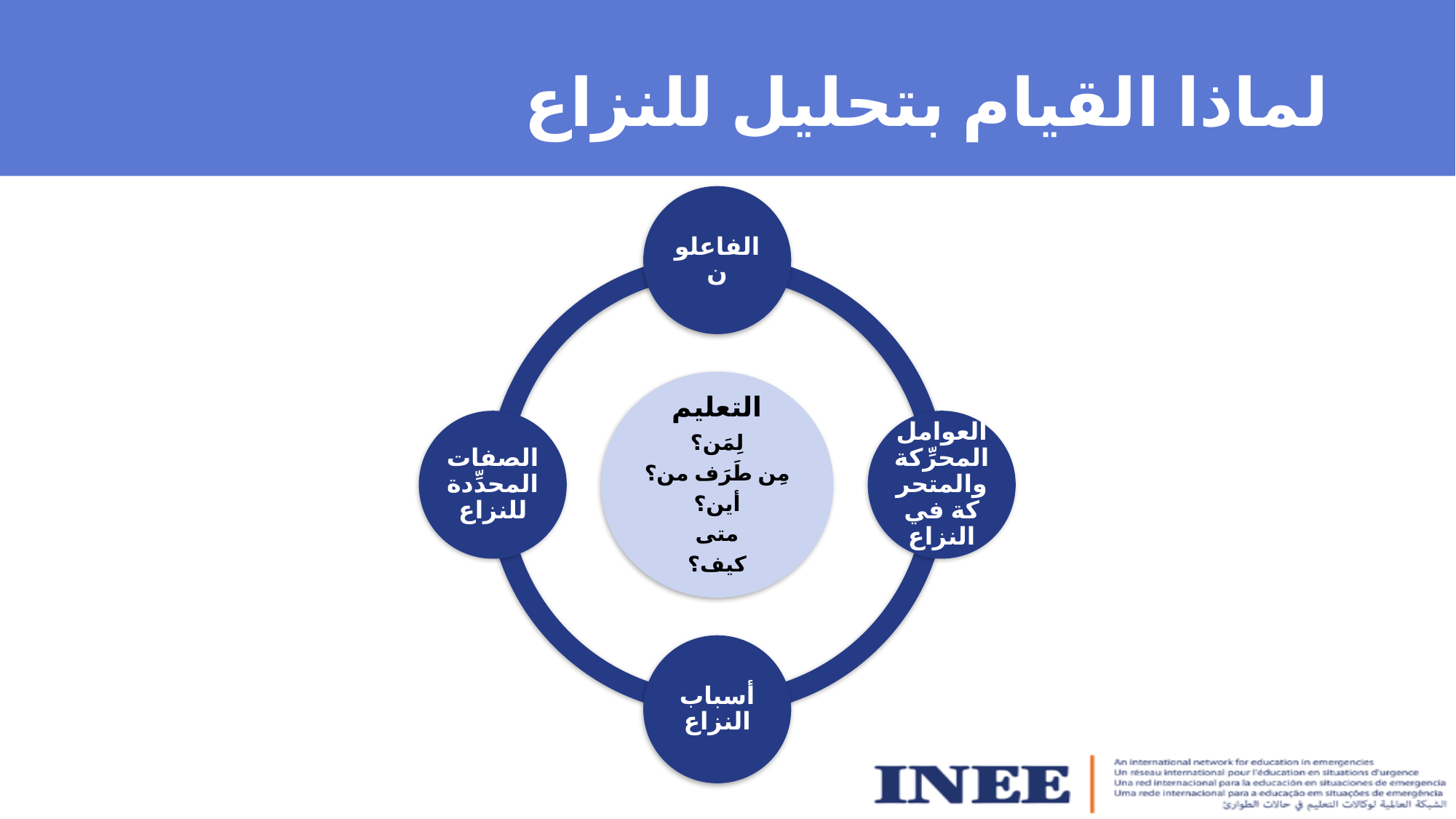

لماذا القيام بتحليل للنزاع

التعليم
لِمَن؟
مِن طَرَف من؟
أين؟
متى
كيف؟
الفاعلون
العوامل المحرِّكة والمتحركة في النزاع
أسباب النزاع
الصفات المحدِّدة للنزاع